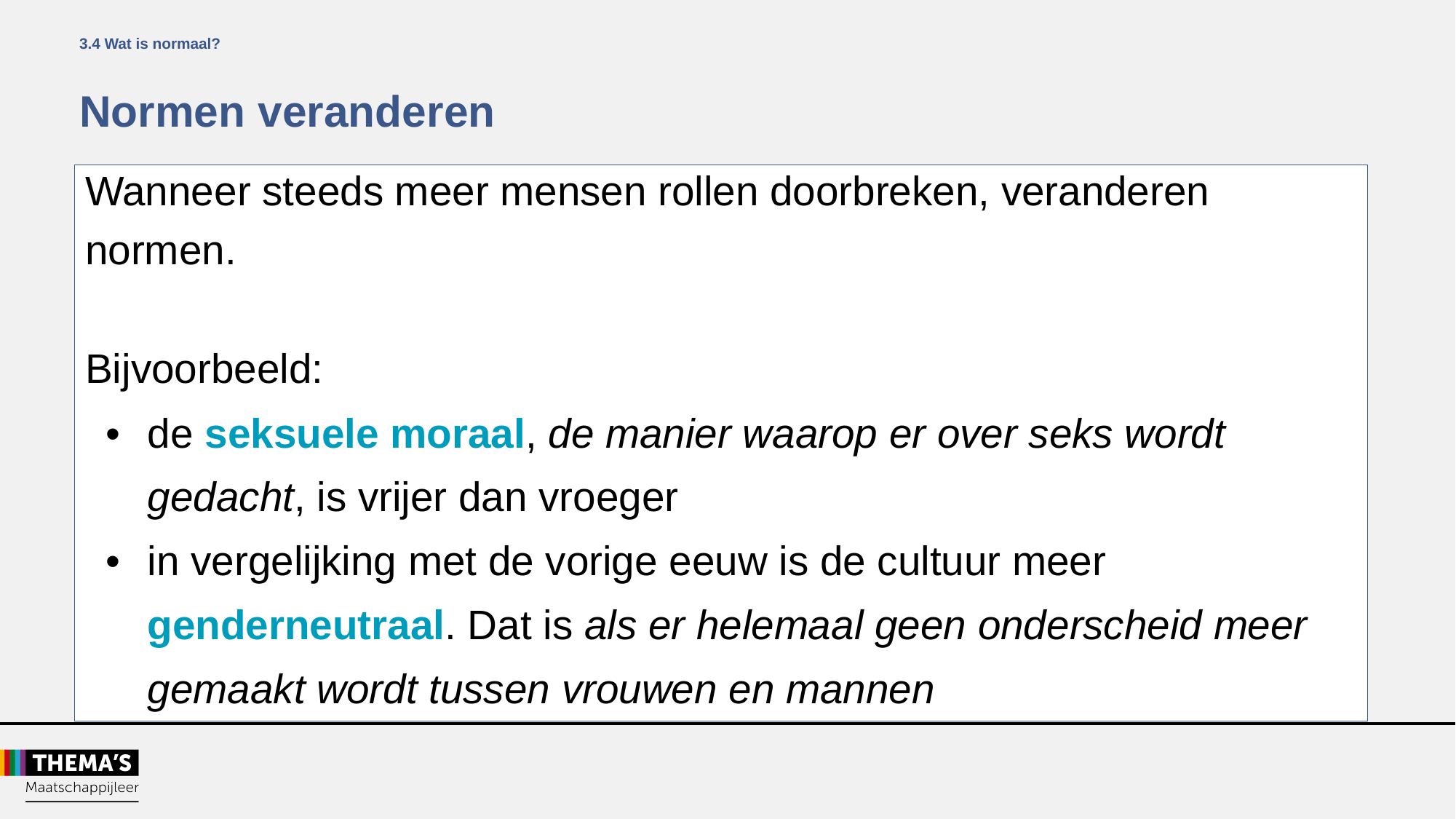

3.4 Wat is normaal?
Normen veranderen
Wanneer steeds meer mensen rollen doorbreken, veranderen
normen.

Bijvoorbeeld:
•	de seksuele moraal, de manier waarop er over seks wordt
gedacht, is vrijer dan vroeger
•	in vergelijking met de vorige eeuw is de cultuur meer
genderneutraal. Dat is als er helemaal geen onderscheid meer
gemaakt wordt tussen vrouwen en mannen